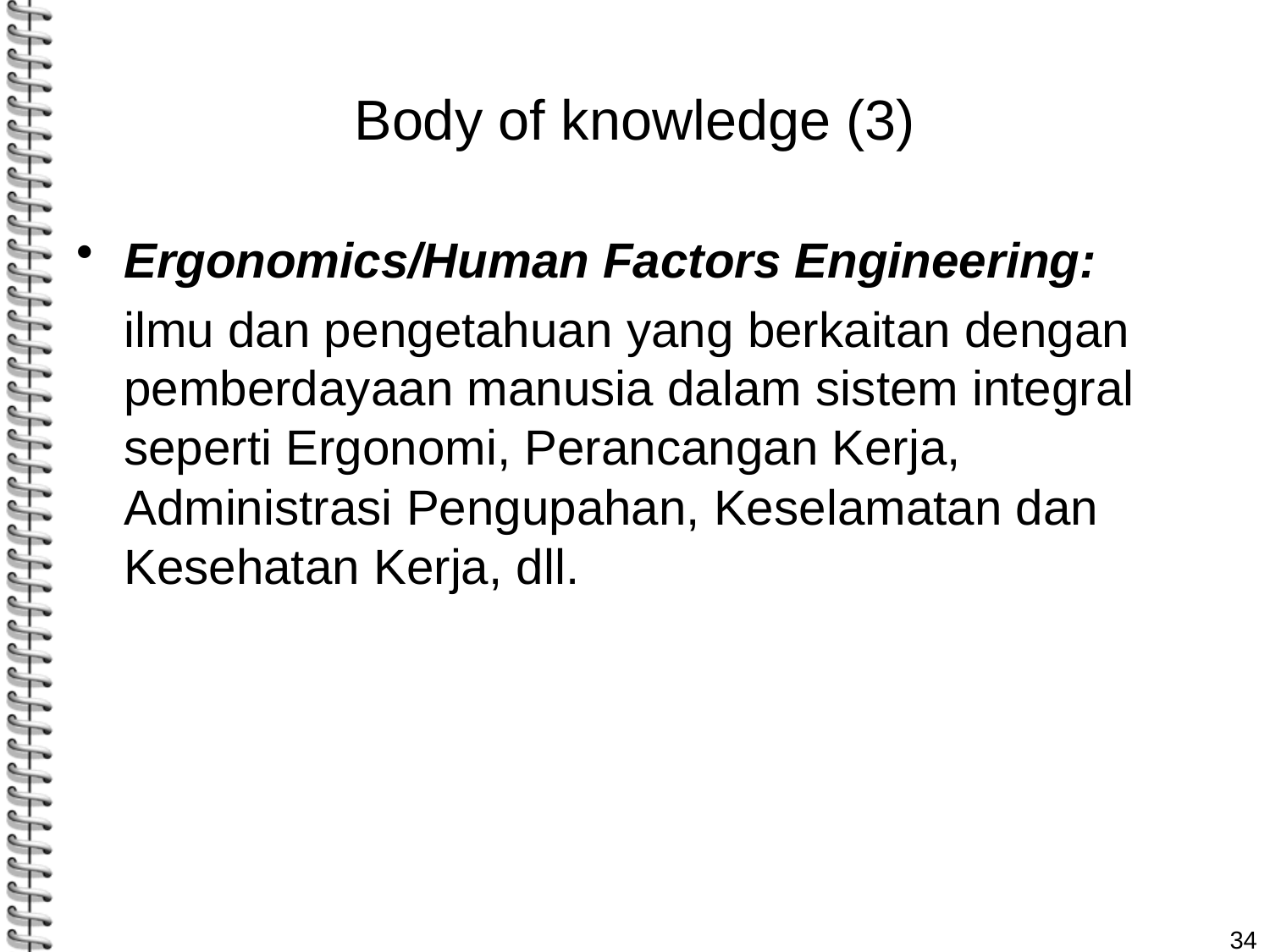

# Body of knowledge (3)
Ergonomics/Human Factors Engineering:
	ilmu dan pengetahuan yang berkaitan dengan pemberdayaan manusia dalam sistem integral seperti Ergonomi, Perancangan Kerja, Administrasi Pengupahan, Keselamatan dan Kesehatan Kerja, dll.

34